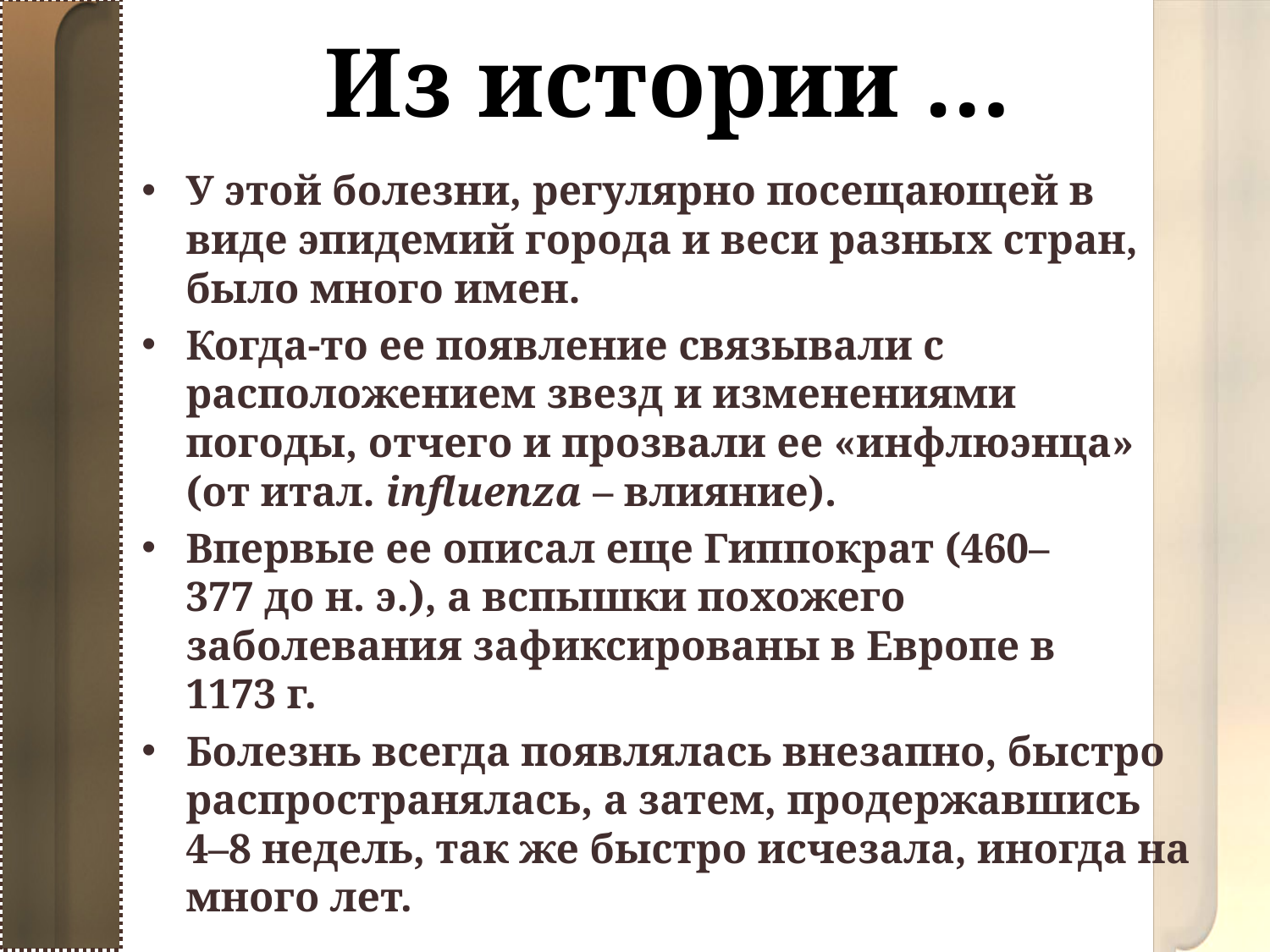

# Из истории …
У этой болезни, регулярно посещающей в виде эпидемий города и веси разных стран, было много имен.
Когда-то ее появление связывали с расположением звезд и изменениями погоды, отчего и прозвали ее «инфлюэнца» (от итал. influenza – влияние).
Впервые ее описал еще Гиппократ (460–377 до н. э.), а вспышки похожего заболевания зафиксированы в Европе в 1173 г.
Болезнь всегда появлялась внезапно, быстро распространялась, а затем, продержавшись 4–8 недель, так же быстро исчезала, иногда на много лет.